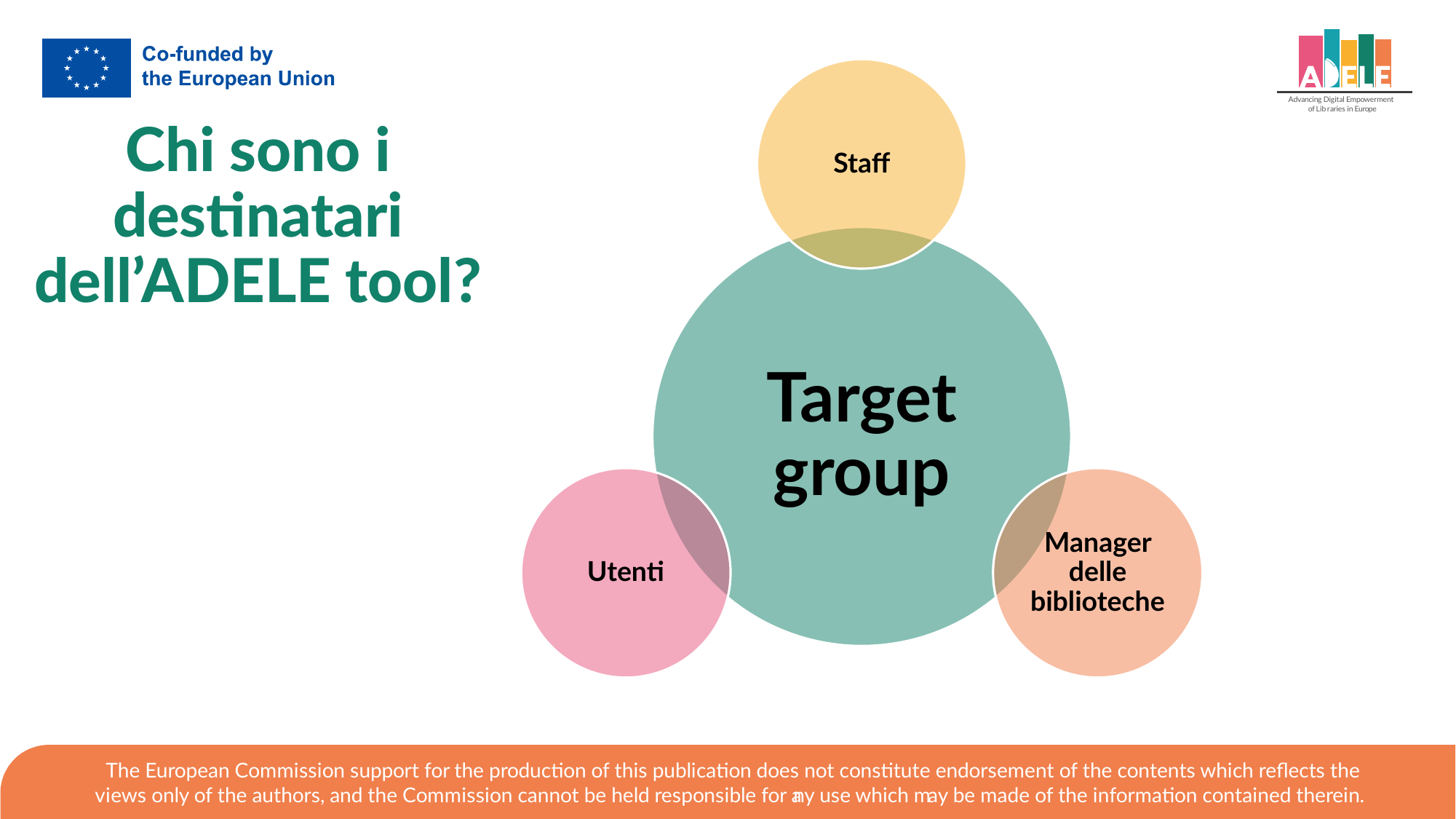

Target group
Staff
Manager delle biblioteche
Utenti
# Chi sono i destinatari dell’ADELE tool?